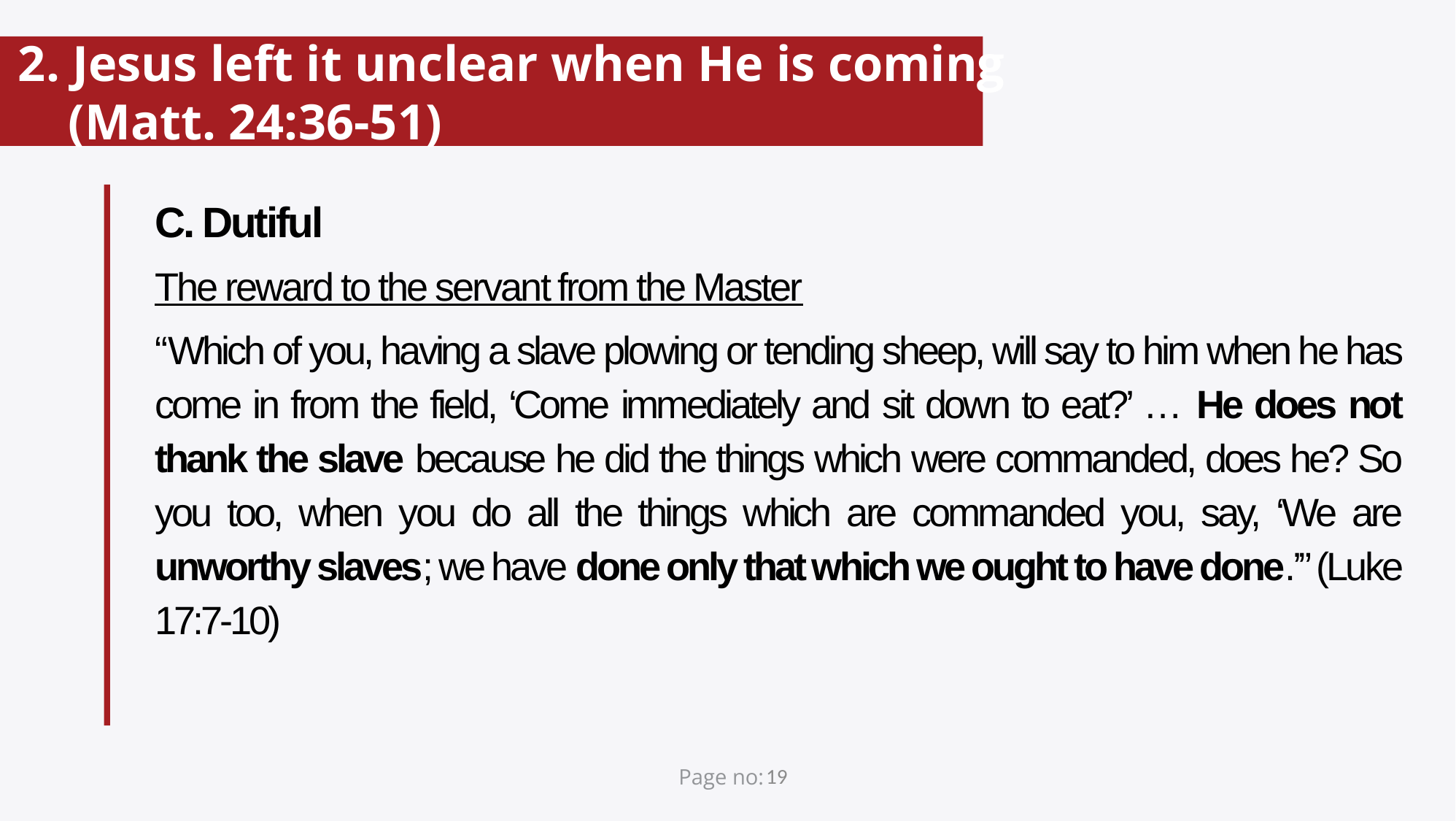

# 2. Jesus left it unclear when He is coming (Matt. 24:36-51)
C. Dutiful
The reward to the servant from the Master
“Which of you, having a slave plowing or tending sheep, will say to him when he has come in from the field, ‘Come immediately and sit down to eat?’ … He does not thank the slave because he did the things which were commanded, does he? So you too, when you do all the things which are commanded you, say, ‘We are unworthy slaves; we have done only that which we ought to have done.’” (Luke 17:7-10)